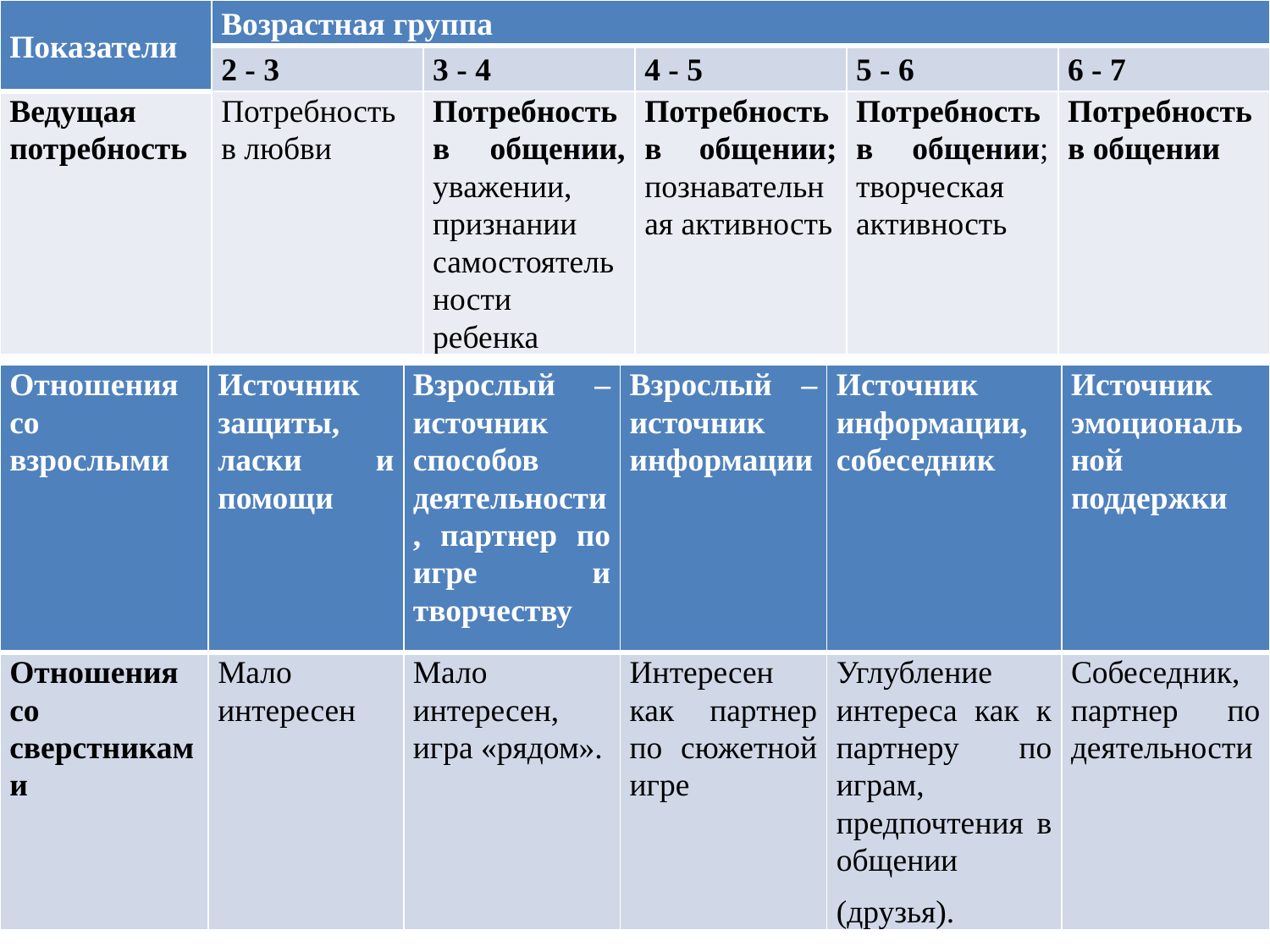

| Показатели | Возрастная группа |  |  |  |  |
| --- | --- | --- | --- | --- | --- |
|  | 2 - 3 | 3 - 4 | 4 - 5 | 5 - 6 | 6 - 7 |
| Ведущая потребность | Потребность в любви | Потребность в общении, уважении, признании самостоятельности ребенка | Потребность в общении; познавательная активность | Потребность в общении; творческая активность | Потребность в общении |
#
| Отношения со взрослыми | Источник защиты, ласки и помощи | Взрослый – источник способов деятельности, партнер по игре и творчеству | Взрослый – источник информации | Источник информации, собеседник | Источник эмоциональной поддержки |
| --- | --- | --- | --- | --- | --- |
| Отношения со сверстниками | Мало интересен | Мало интересен, игра «рядом». | Интересен как партнер по сюжетной игре | Углубление интереса как к партнеру по играм, предпочтения в общении (друзья). | Собеседник, партнер по деятельности |